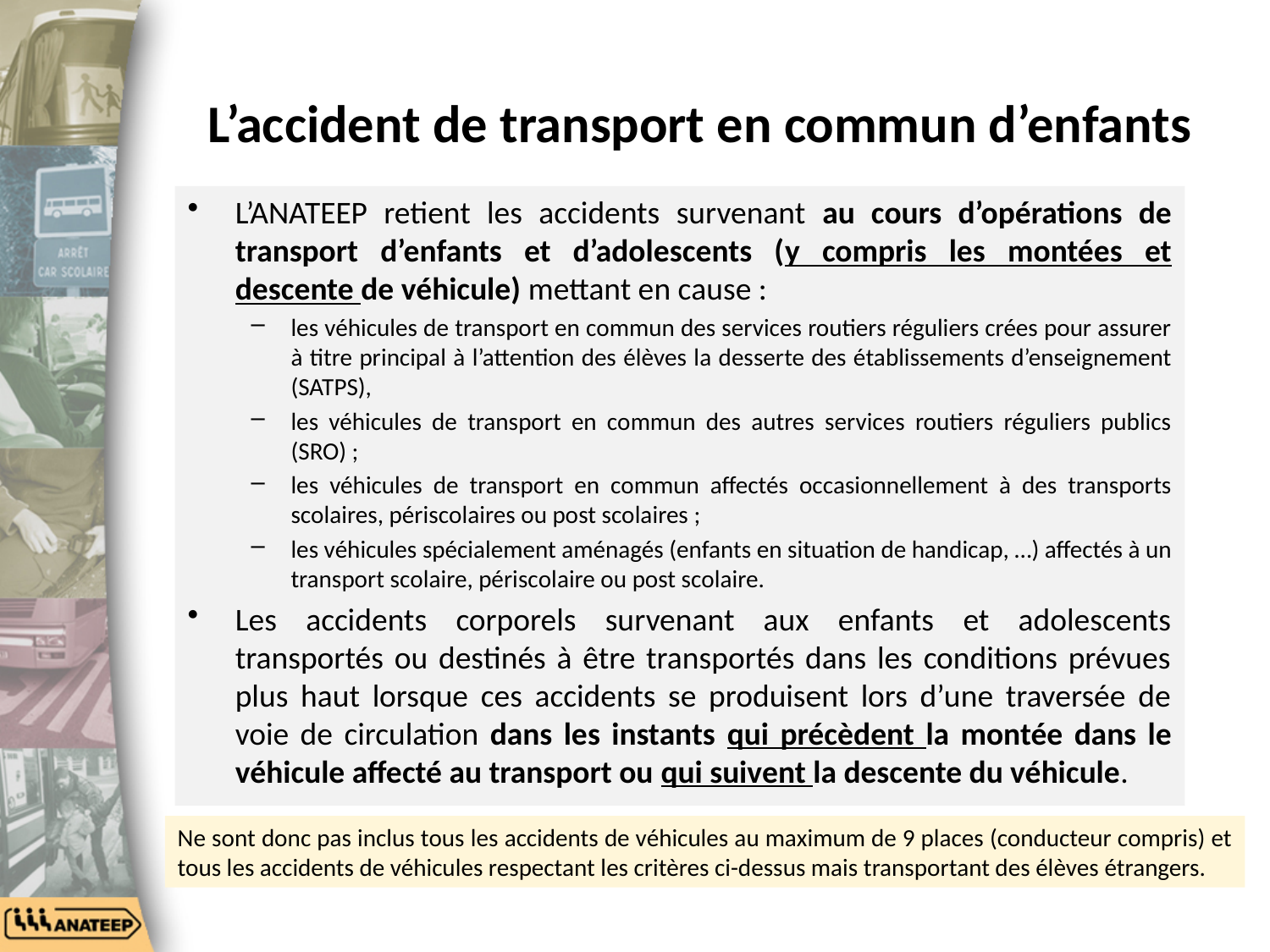

# L’accident de transport en commun d’enfants
L’ANATEEP retient les accidents survenant au cours d’opérations de transport d’enfants et d’adolescents (y compris les montées et descente de véhicule) mettant en cause :
les véhicules de transport en commun des services routiers réguliers crées pour assurer à titre principal à l’attention des élèves la desserte des établissements d’enseignement (SATPS),
les véhicules de transport en commun des autres services routiers réguliers publics (SRO) ;
les véhicules de transport en commun affectés occasionnellement à des transports scolaires, périscolaires ou post scolaires ;
les véhicules spécialement aménagés (enfants en situation de handicap, …) affectés à un transport scolaire, périscolaire ou post scolaire.
Les accidents corporels survenant aux enfants et adolescents transportés ou destinés à être transportés dans les conditions prévues plus haut lorsque ces accidents se produisent lors d’une traversée de voie de circulation dans les instants qui précèdent la montée dans le véhicule affecté au transport ou qui suivent la descente du véhicule.
Ne sont donc pas inclus tous les accidents de véhicules au maximum de 9 places (conducteur compris) et tous les accidents de véhicules respectant les critères ci-dessus mais transportant des élèves étrangers.